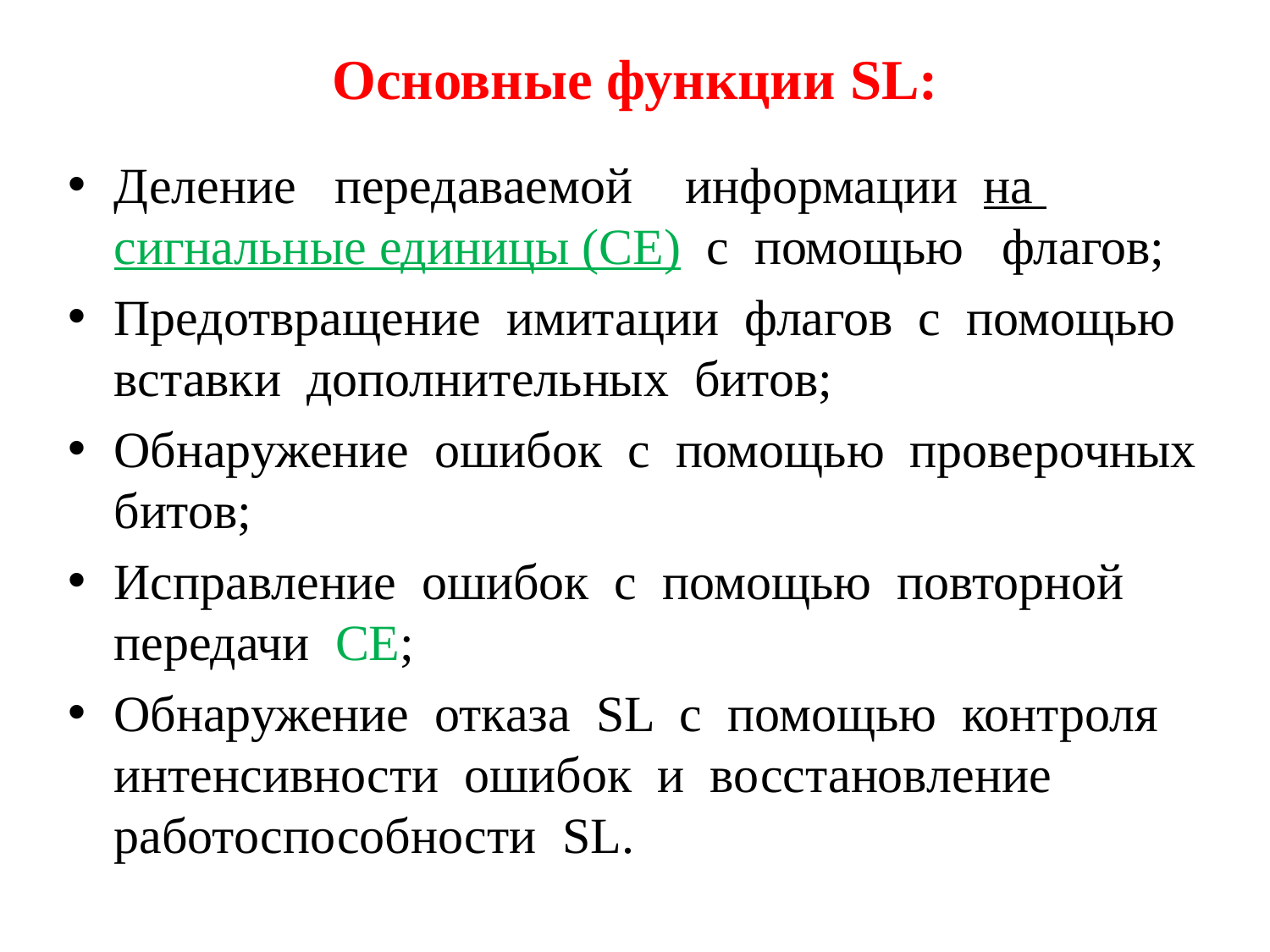

# Основные функции SL:
Деление   передаваемой	информации  на  сигнальные единицы (СЕ)  с  помощью   флагов;
Предотвращение  имитации  флагов  с  помощью вставки  дополнительных  битов;
Обнаружение  ошибок  с  помощью  проверочных битов;
Исправление  ошибок  с  помощью  повторной передачи  СЕ;
Обнаружение  отказа  SL  с  помощью  контроля интенсивности  ошибок  и  восстановление работоспособности  SL.